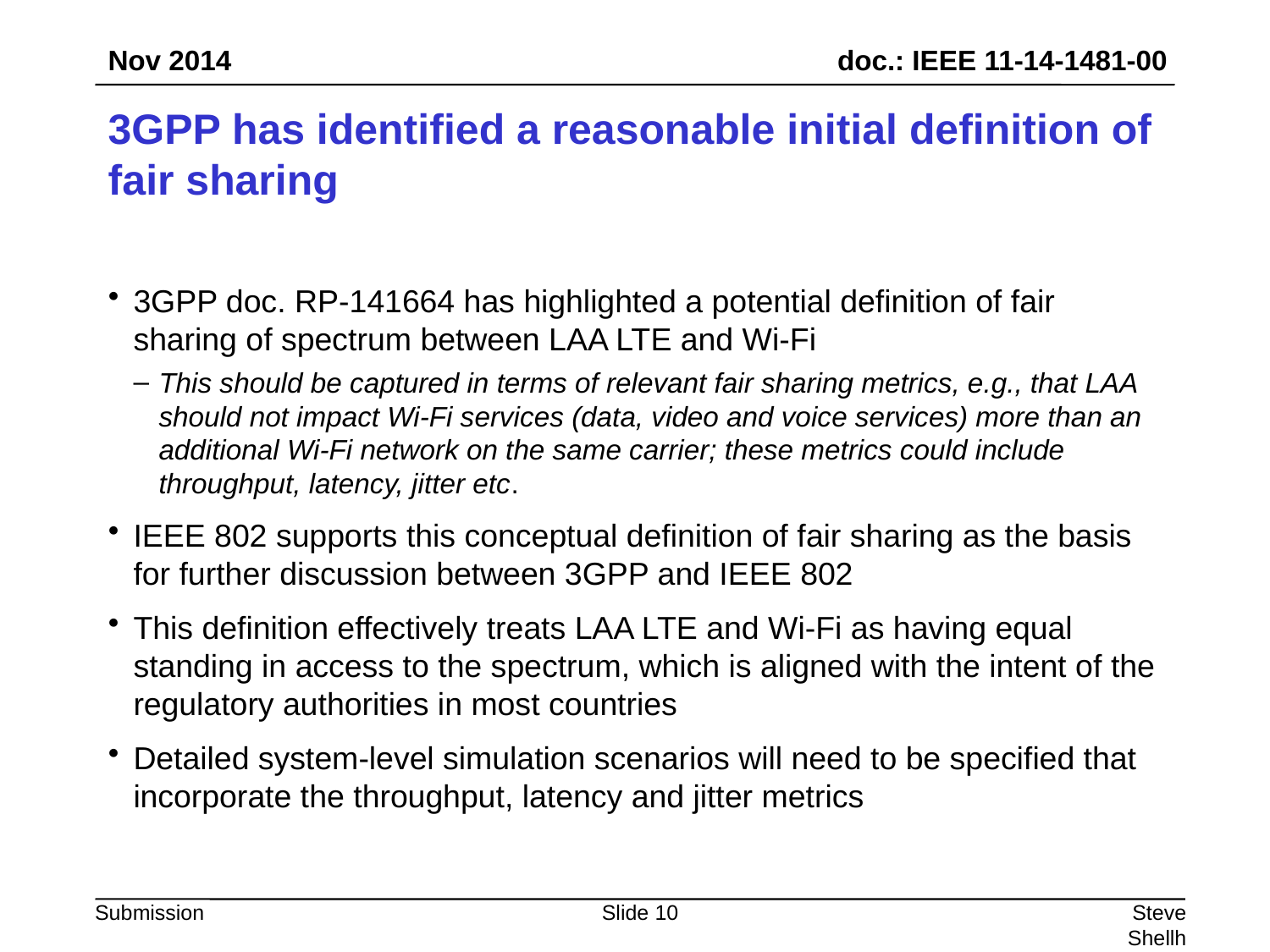

Nov 2014
# 3GPP has identified a reasonable initial definition of fair sharing
3GPP doc. RP-141664 has highlighted a potential definition of fair sharing of spectrum between LAA LTE and Wi-Fi
This should be captured in terms of relevant fair sharing metrics, e.g., that LAA should not impact Wi-Fi services (data, video and voice services) more than an additional Wi-Fi network on the same carrier; these metrics could include throughput, latency, jitter etc.
IEEE 802 supports this conceptual definition of fair sharing as the basis for further discussion between 3GPP and IEEE 802
This definition effectively treats LAA LTE and Wi-Fi as having equal standing in access to the spectrum, which is aligned with the intent of the regulatory authorities in most countries
Detailed system-level simulation scenarios will need to be specified that incorporate the throughput, latency and jitter metrics
Slide 10
Steve Shellhammer, Qualcomm